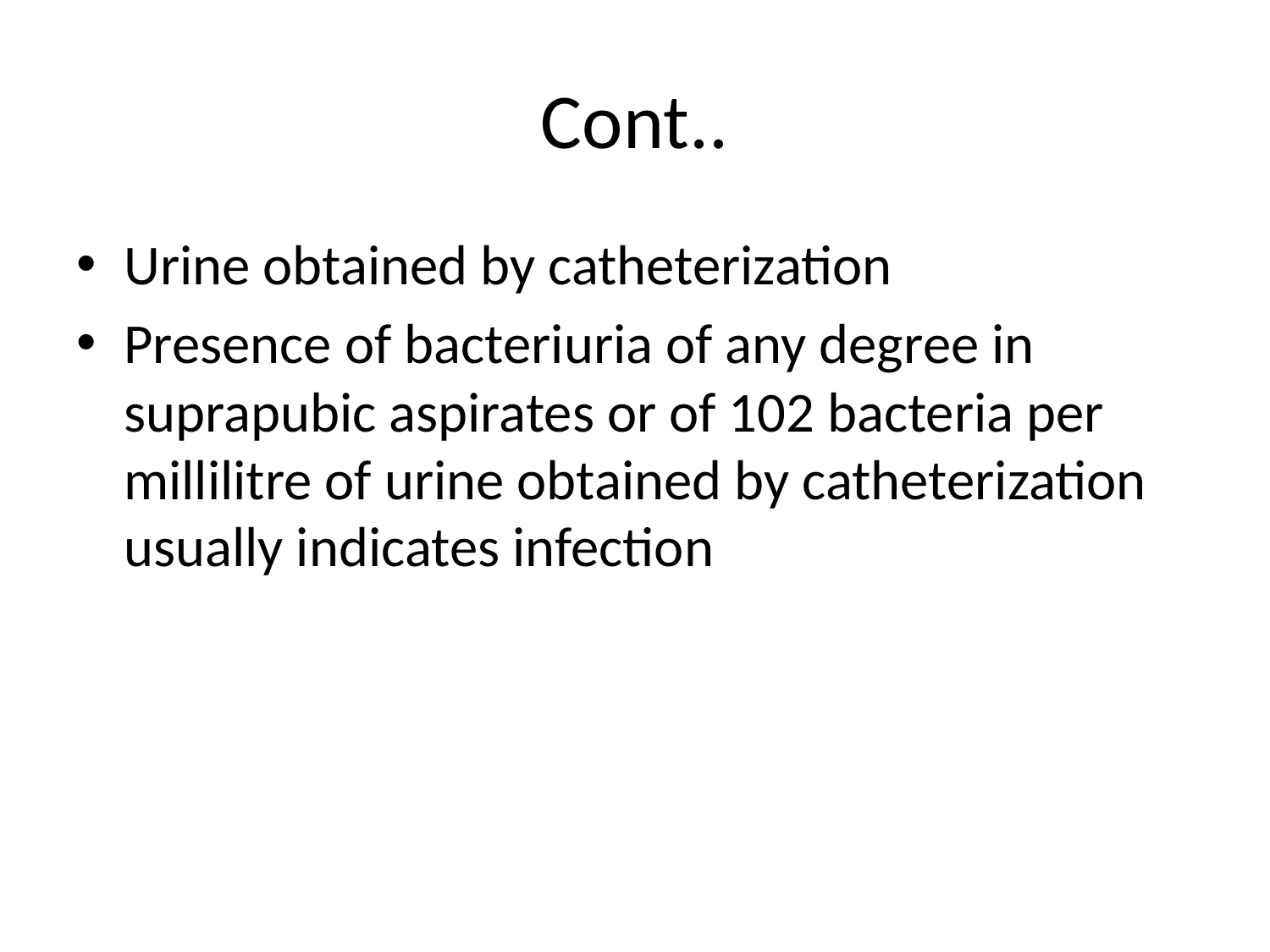

# Cont..
Urine obtained by catheterization
Presence of bacteriuria of any degree in suprapubic aspirates or of 102 bacteria per millilitre of urine obtained by catheterization usually indicates infection